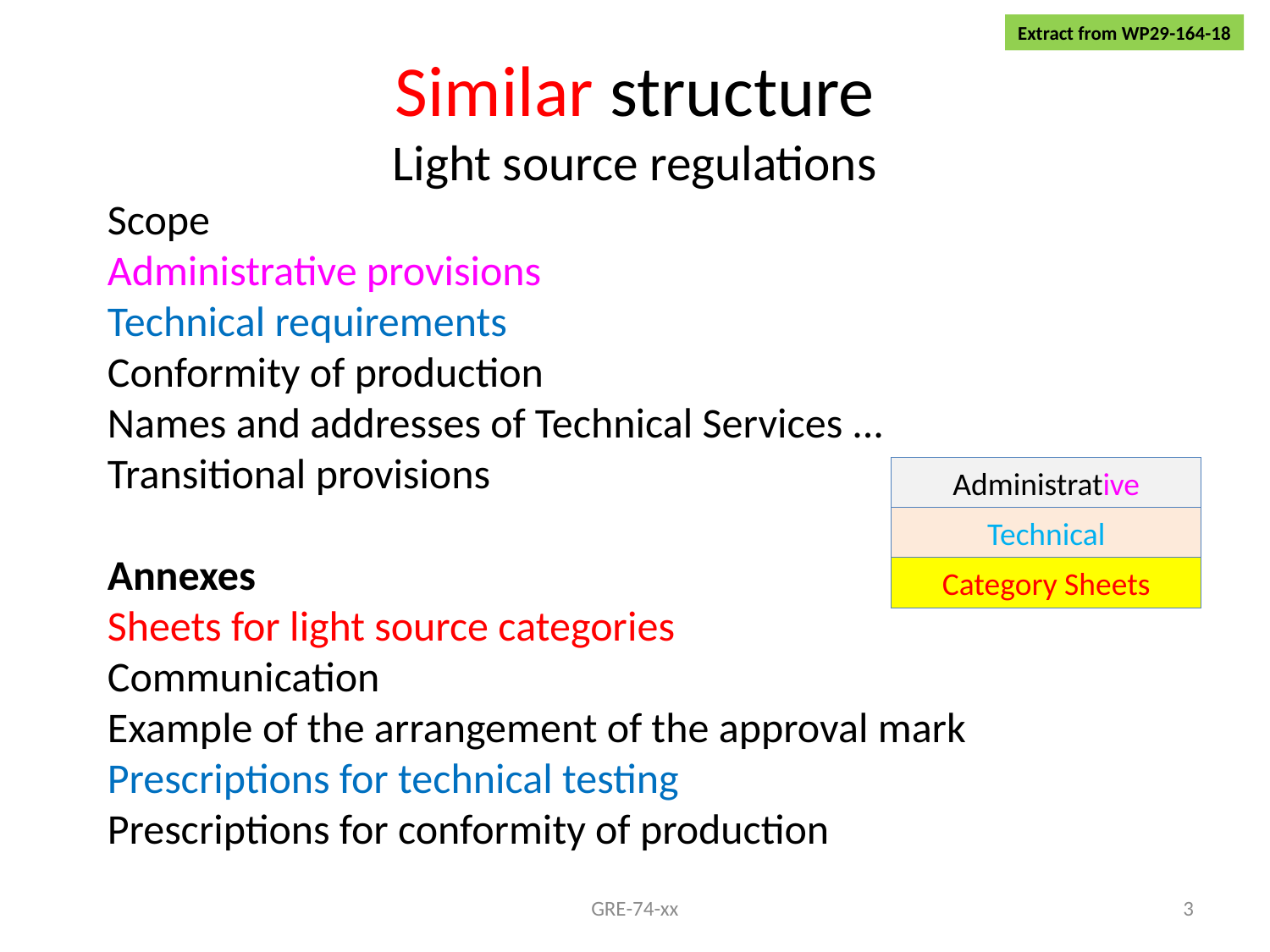

Extract from WP29-164-18
# Similar structure Light source regulations
Scope
Administrative provisions
Technical requirements
Conformity of production
Names and addresses of Technical Services ...
Transitional provisions

Annexes
Sheets for light source categories
Communication
Example of the arrangement of the approval mark
Prescriptions for technical testing
Prescriptions for conformity of production
Administrative
Technical
Category Sheets
GRE-74-xx
3